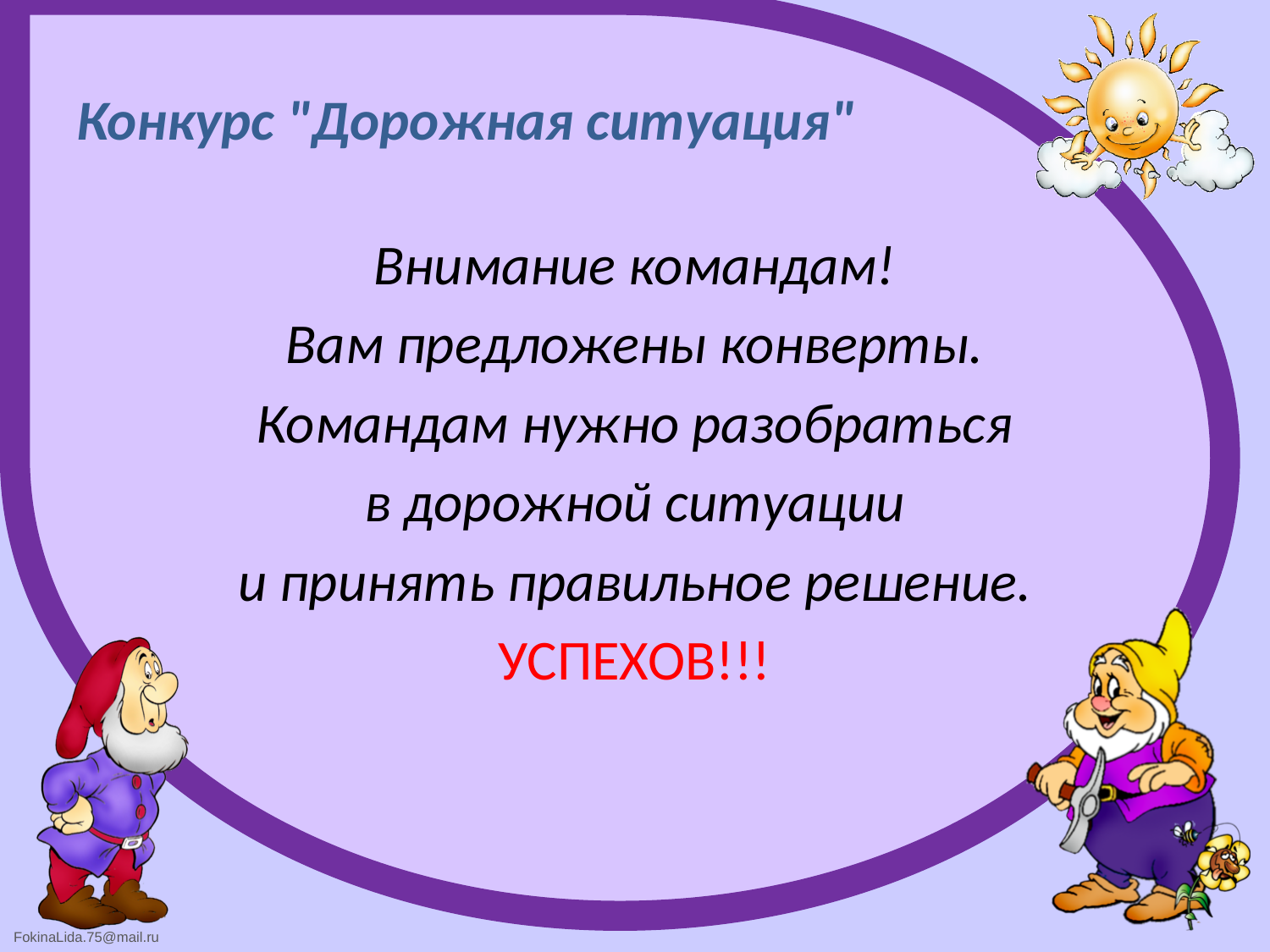

# Конкурс "Дорожная ситуация"
Внимание командам!
Вам предложены конверты.
Командам нужно разобраться
 в дорожной ситуации
и принять правильное решение.
УСПЕХОВ!!!